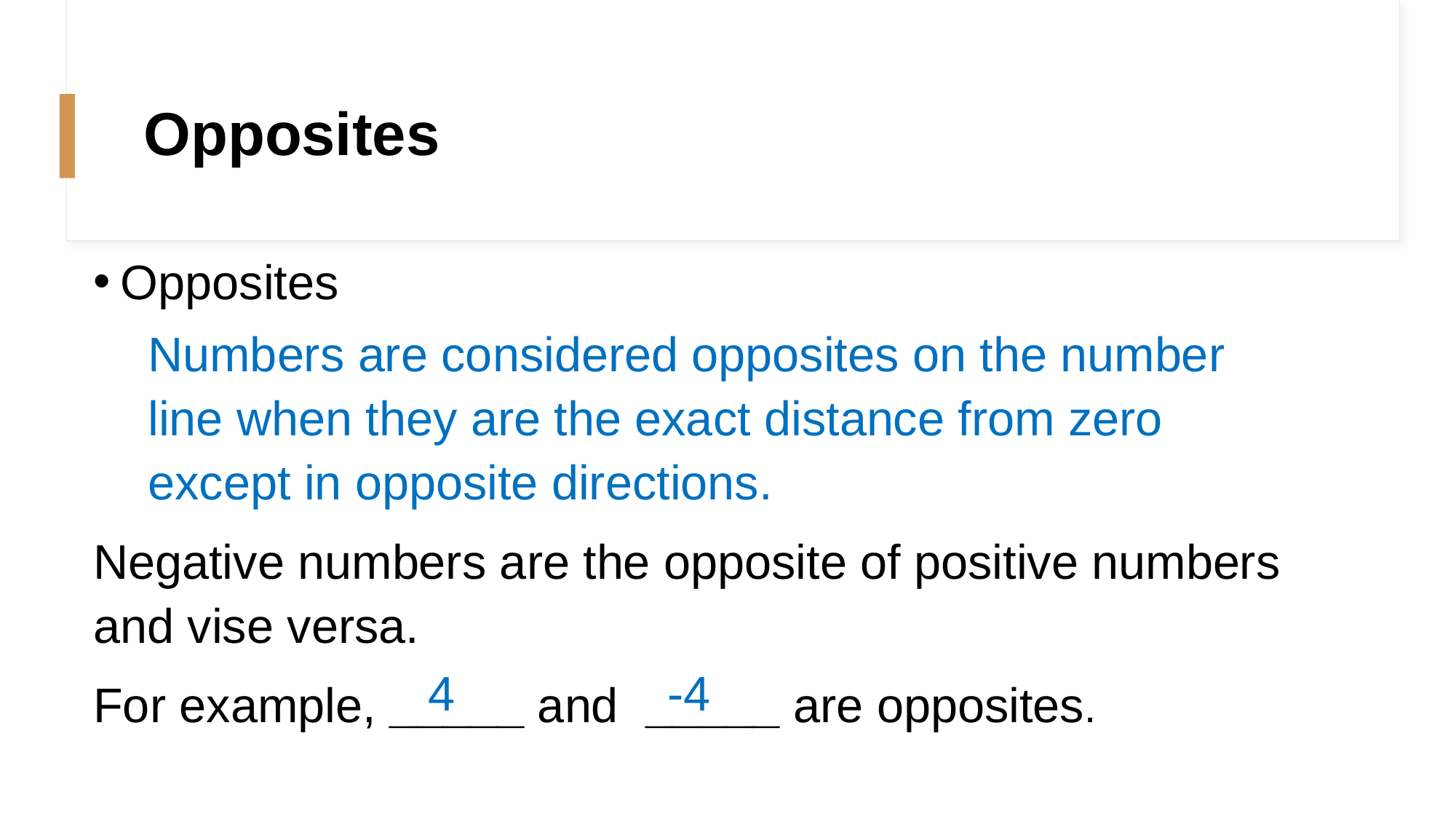

# Opposites
Opposites
Numbers are considered opposites on the number line when they are the exact distance from zero except in opposite directions.
Negative numbers are the opposite of positive numbers and vise versa.
For example, _____ and  _____ are opposites.

4
-4